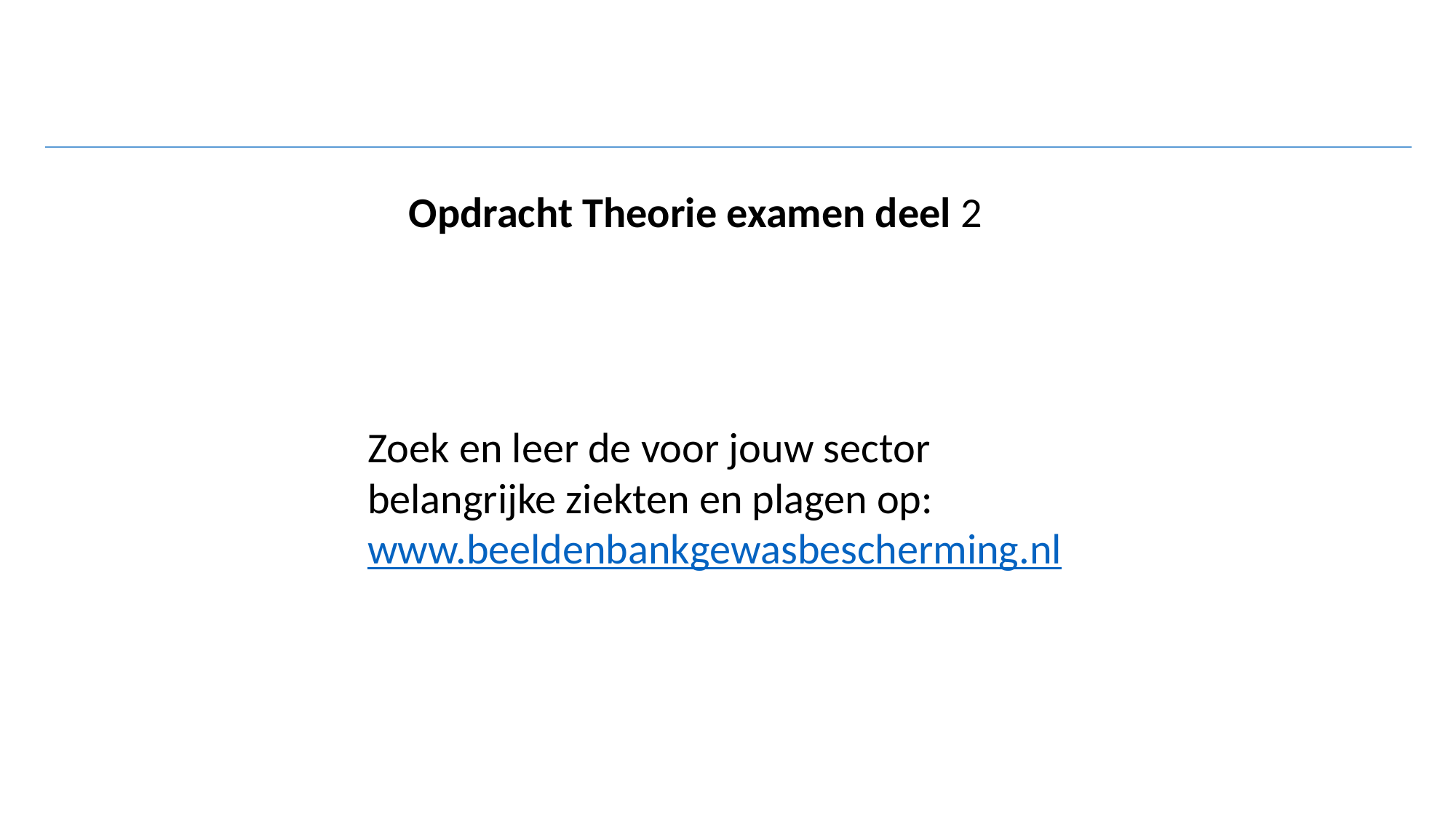

Opdracht Theorie examen deel 2
Zoek en leer de voor jouw sector belangrijke ziekten en plagen op:
www.beeldenbankgewasbescherming.nl